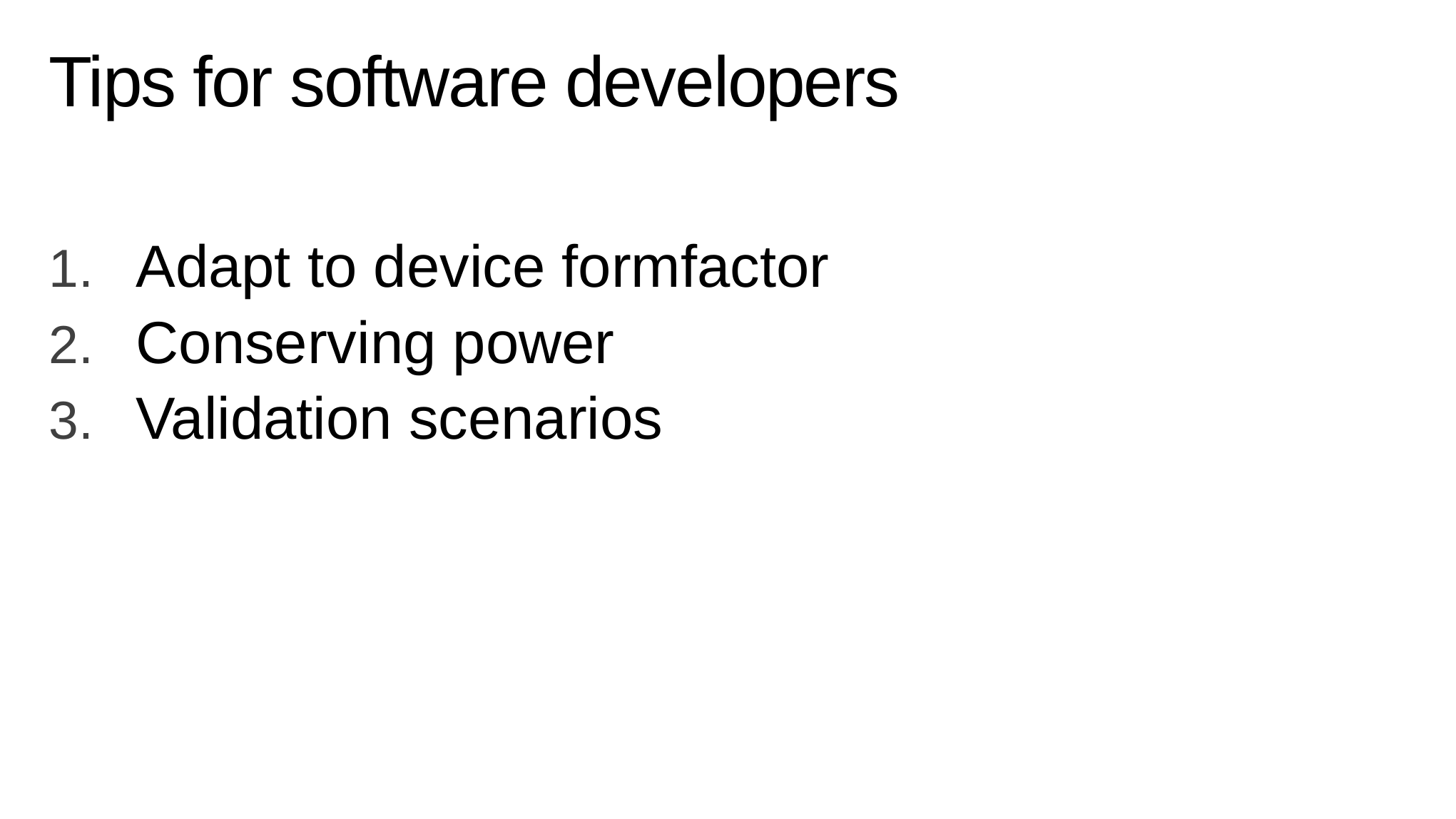

# Tips for software developers

Adapt to device formfactor
Conserving power
Validation scenarios